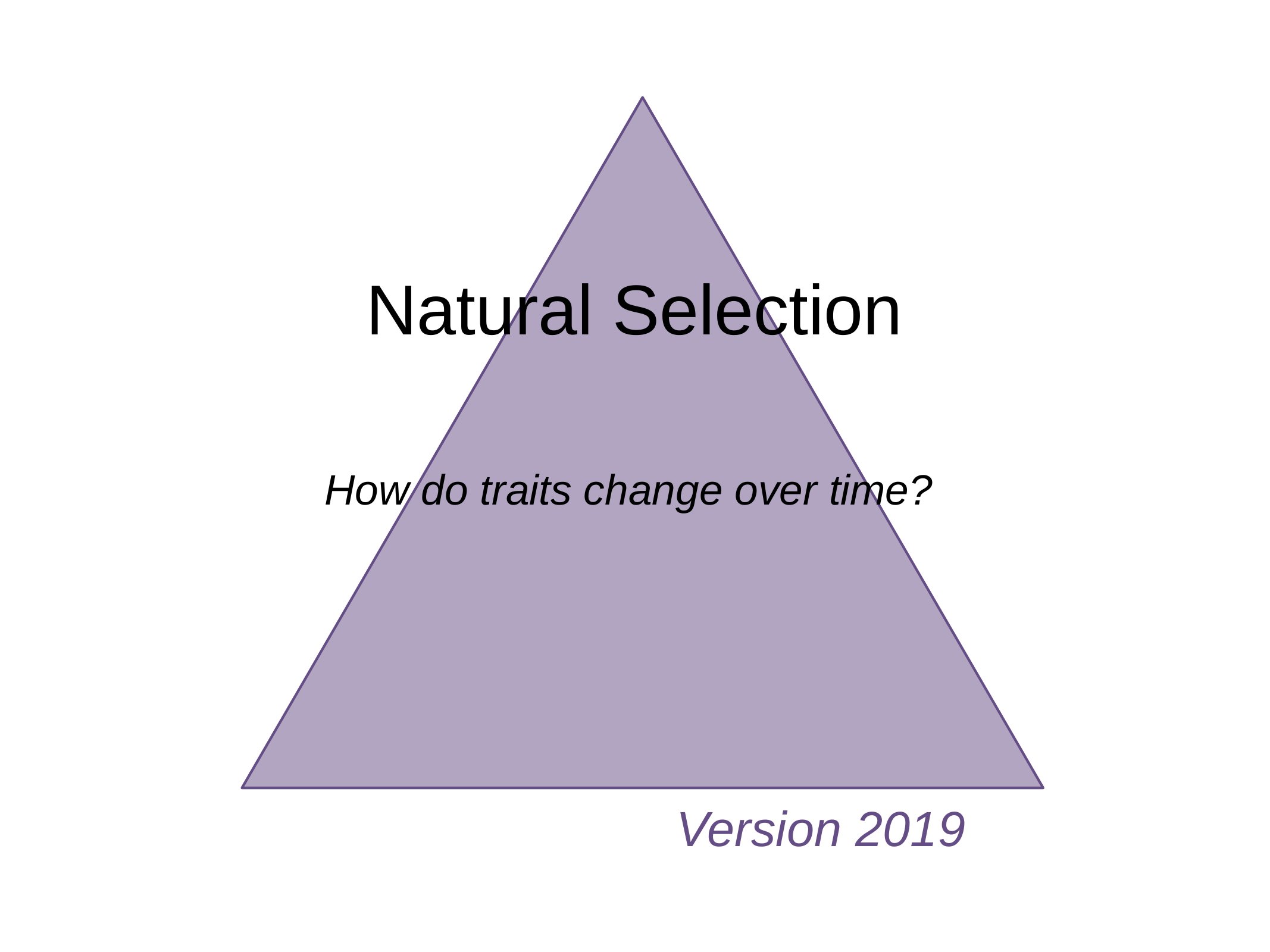

# Natural Selection
How do traits change over time?
Version 2019